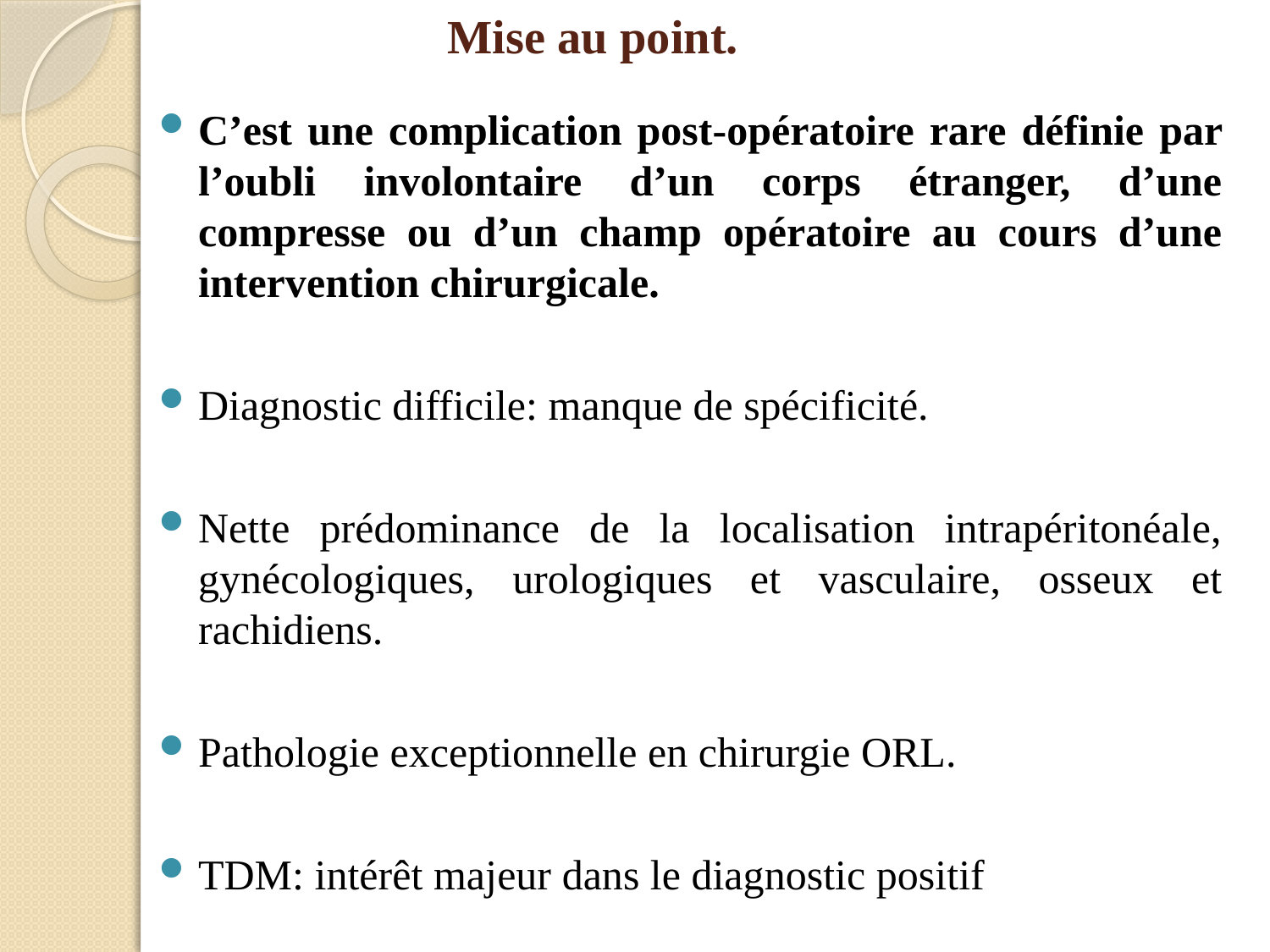

# Mise au point.
C’est une complication post-opératoire rare définie par l’oubli involontaire d’un corps étranger, d’une compresse ou d’un champ opératoire au cours d’une intervention chirurgicale.

Diagnostic difficile: manque de spécificité.

Nette prédominance de la localisation intrapéritonéale, gynécologiques, urologiques et vasculaire, osseux et rachidiens.

Pathologie exceptionnelle en chirurgie ORL.

TDM: intérêt majeur dans le diagnostic positif